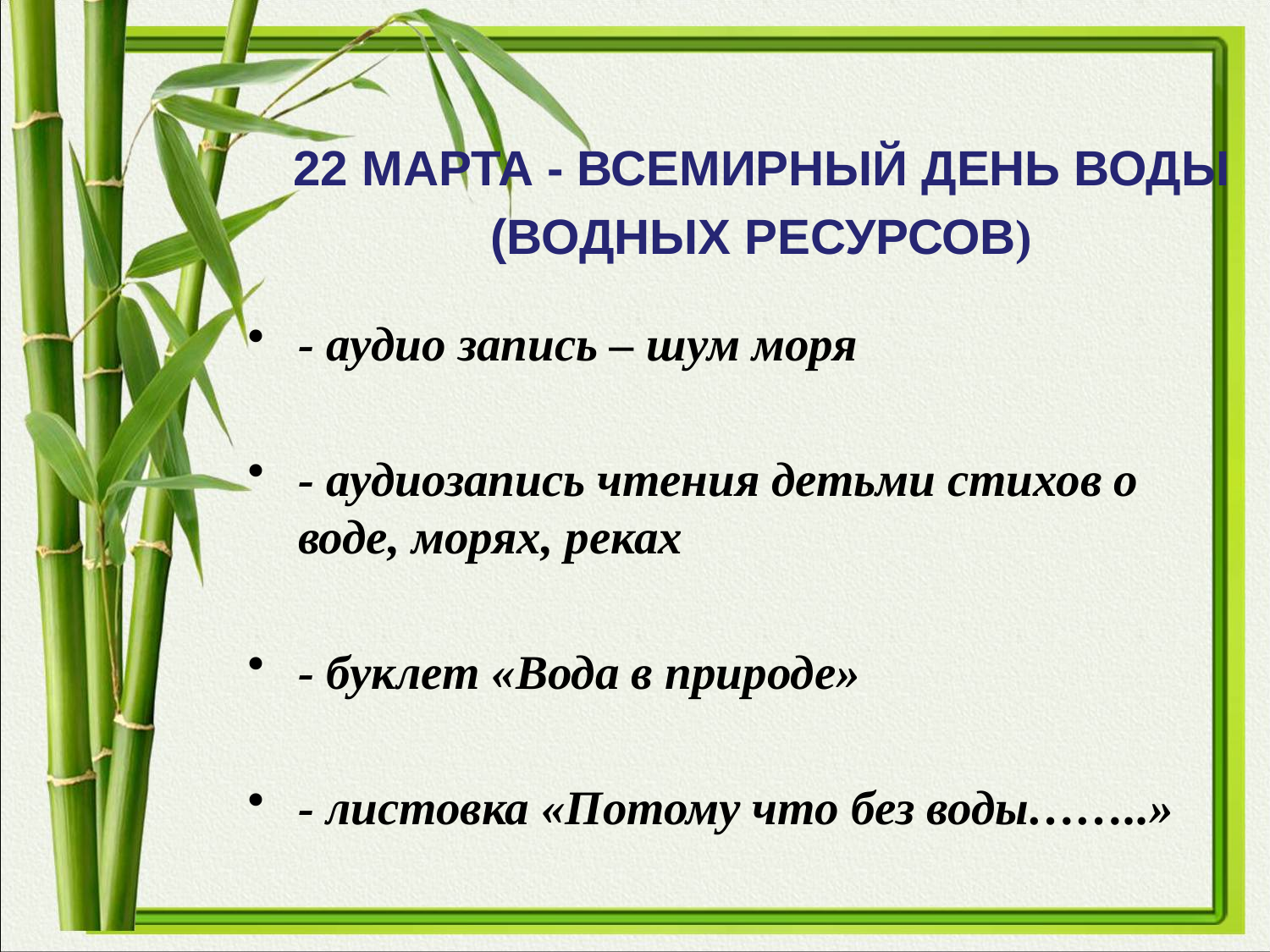

# 22 марта - Всемирный День Воды (Водных ресурсов)
- аудио запись – шум моря

- аудиозапись чтения детьми стихов о воде, морях, реках

- буклет «Вода в природе»

- листовка «Потому что без воды……..»